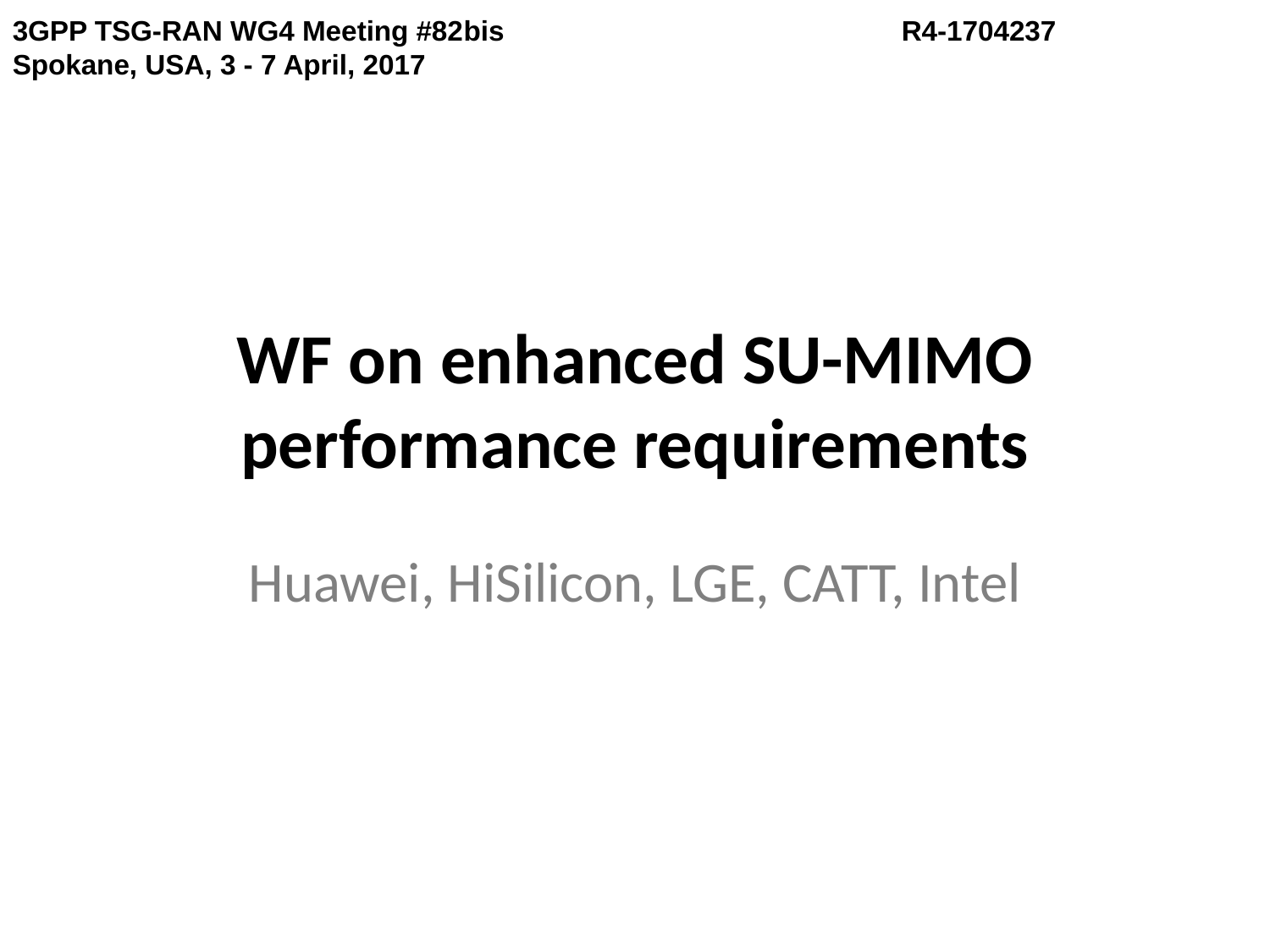

3GPP TSG-RAN WG4 Meeting #82bis 				R4-1704237
Spokane, USA, 3 - 7 April, 2017
# WF on enhanced SU-MIMO performance requirements
Huawei, HiSilicon, LGE, CATT, Intel